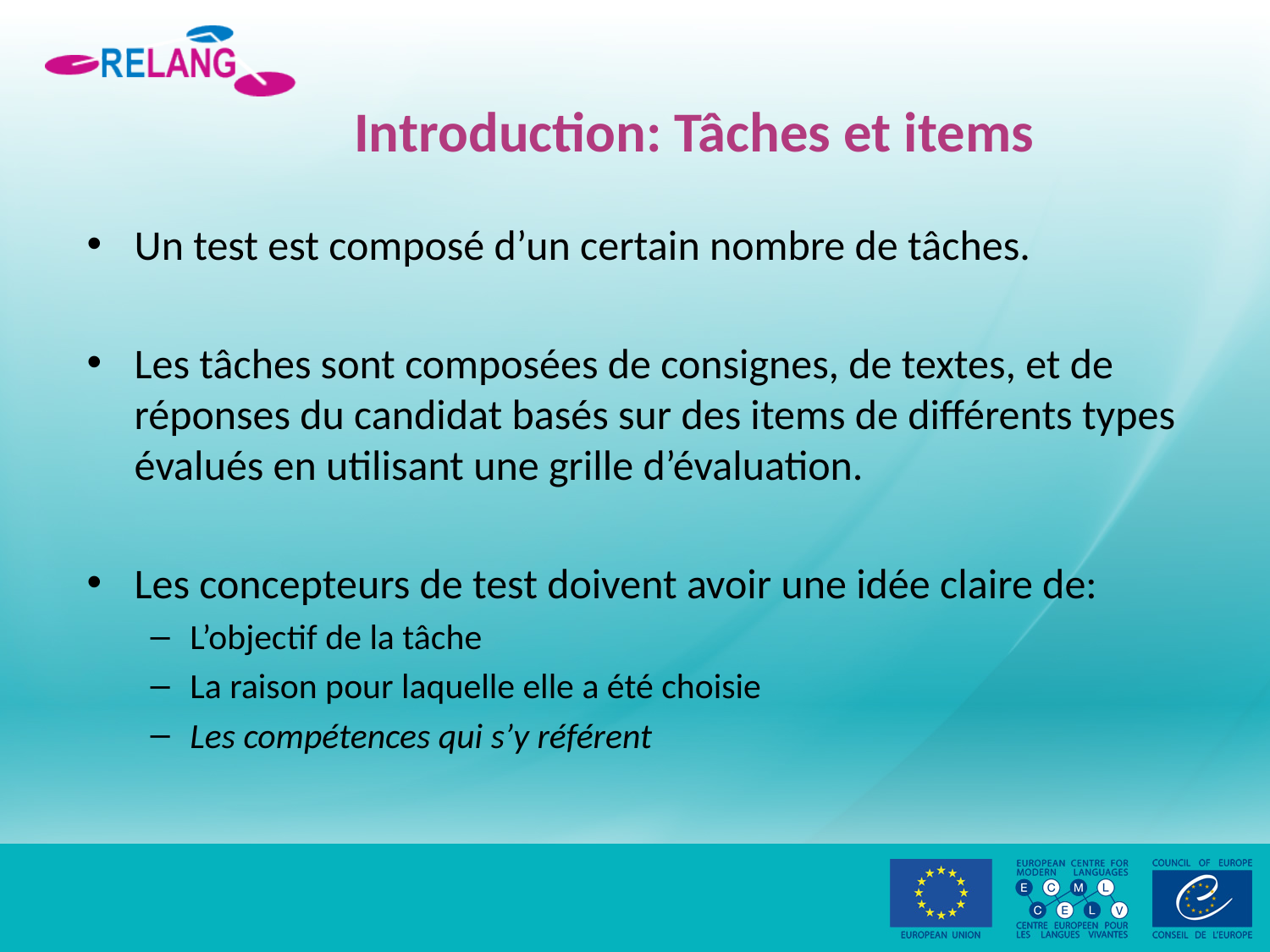

# Introduction: Tâches et items
Un test est composé d’un certain nombre de tâches.

Les tâches sont composées de consignes, de textes, et de réponses du candidat basés sur des items de différents types évalués en utilisant une grille d’évaluation.

Les concepteurs de test doivent avoir une idée claire de:
L’objectif de la tâche
La raison pour laquelle elle a été choisie
Les compétences qui s’y référent